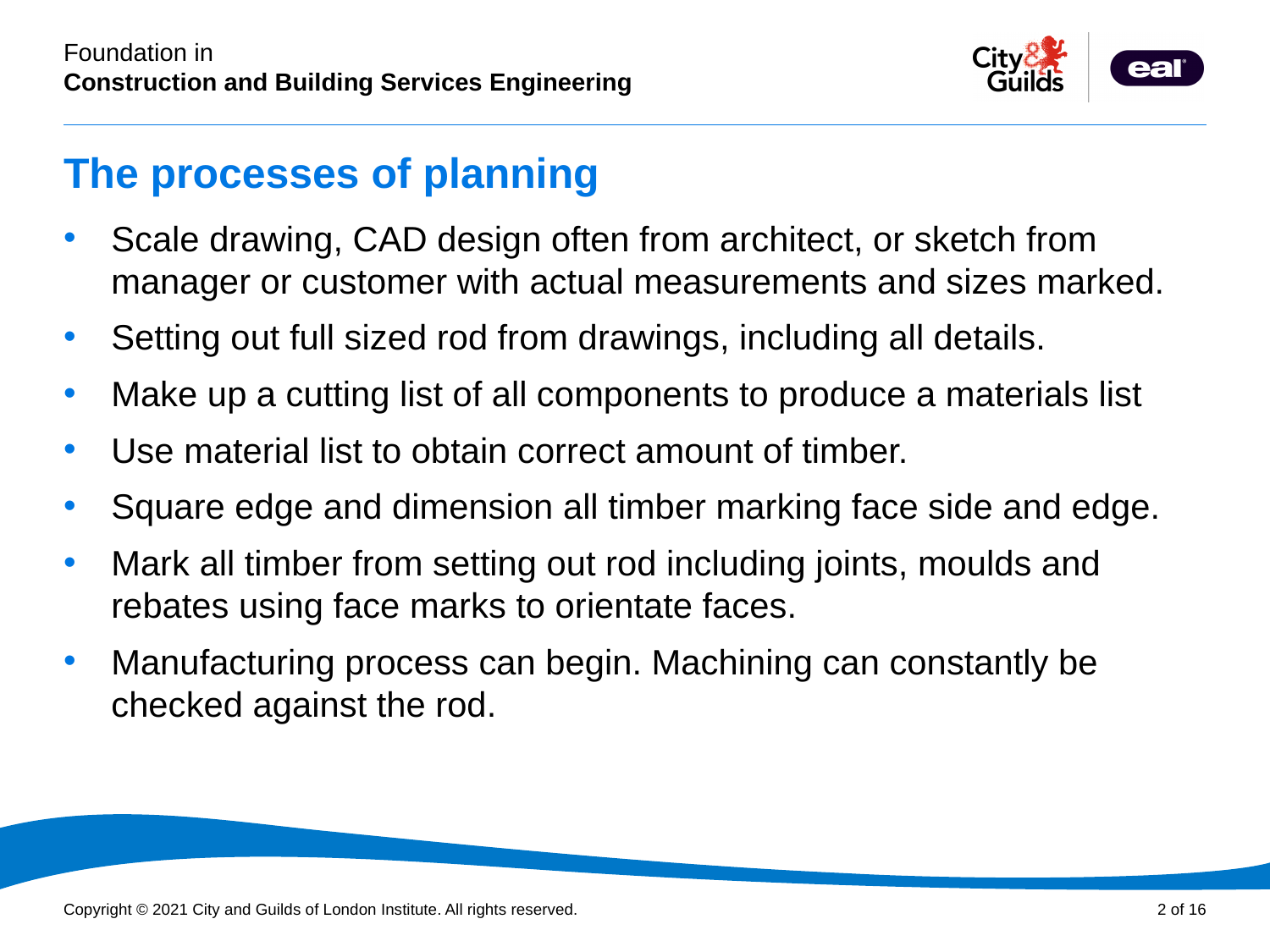

# The processes of planning
Scale drawing, CAD design often from architect, or sketch from manager or customer with actual measurements and sizes marked.
Setting out full sized rod from drawings, including all details.
Make up a cutting list of all components to produce a materials list
Use material list to obtain correct amount of timber.
Square edge and dimension all timber marking face side and edge.
Mark all timber from setting out rod including joints, moulds and rebates using face marks to orientate faces.
Manufacturing process can begin. Machining can constantly be checked against the rod.